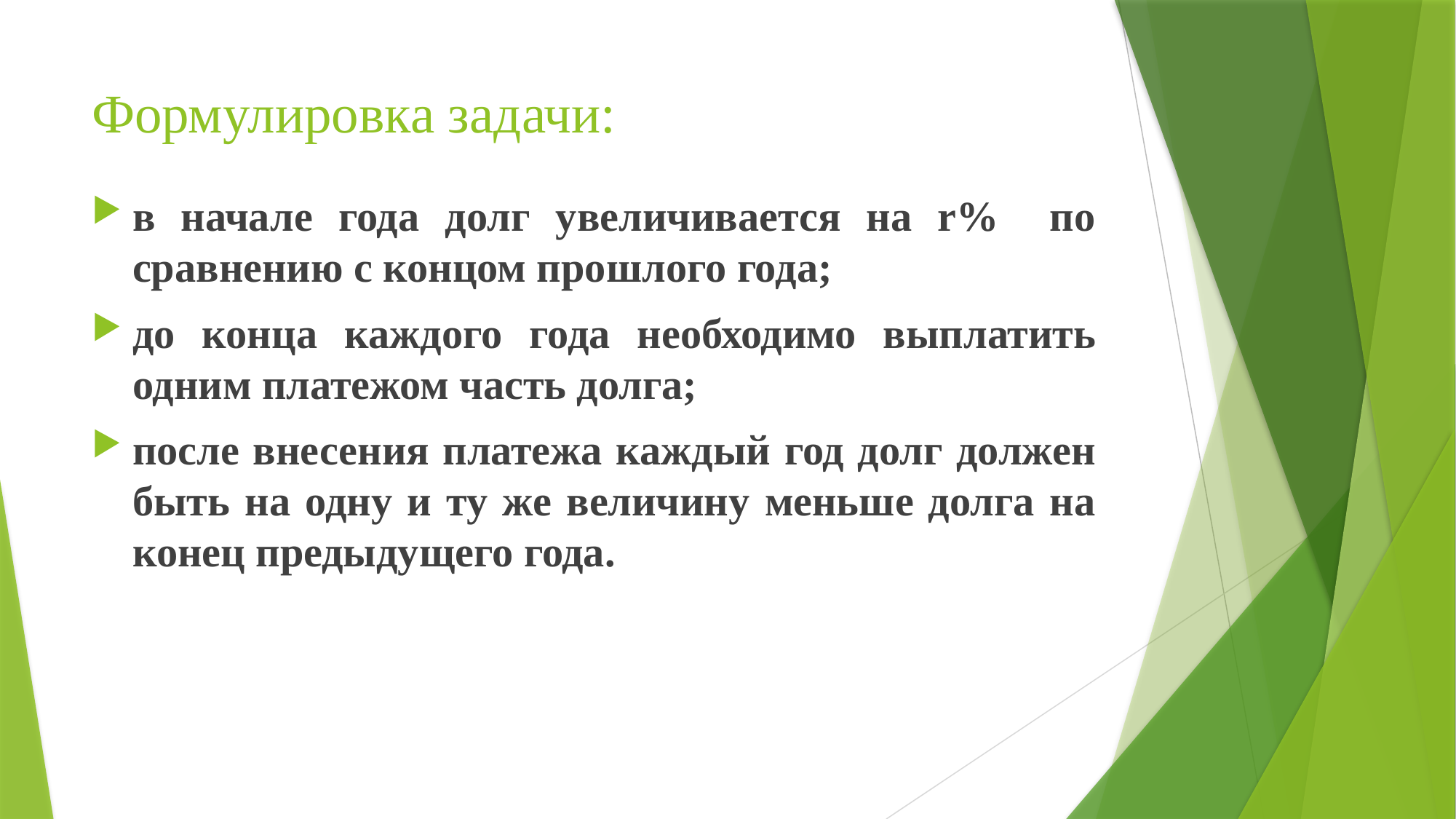

# Формулировка задачи:
в начале года долг увеличивается на r%  по сравнению с концом прошлого года;
до конца каждого года необходимо выплатить одним платежом часть долга;
после внесения платежа каждый год долг должен быть на одну и ту же величину меньше долга на конец предыдущего года.